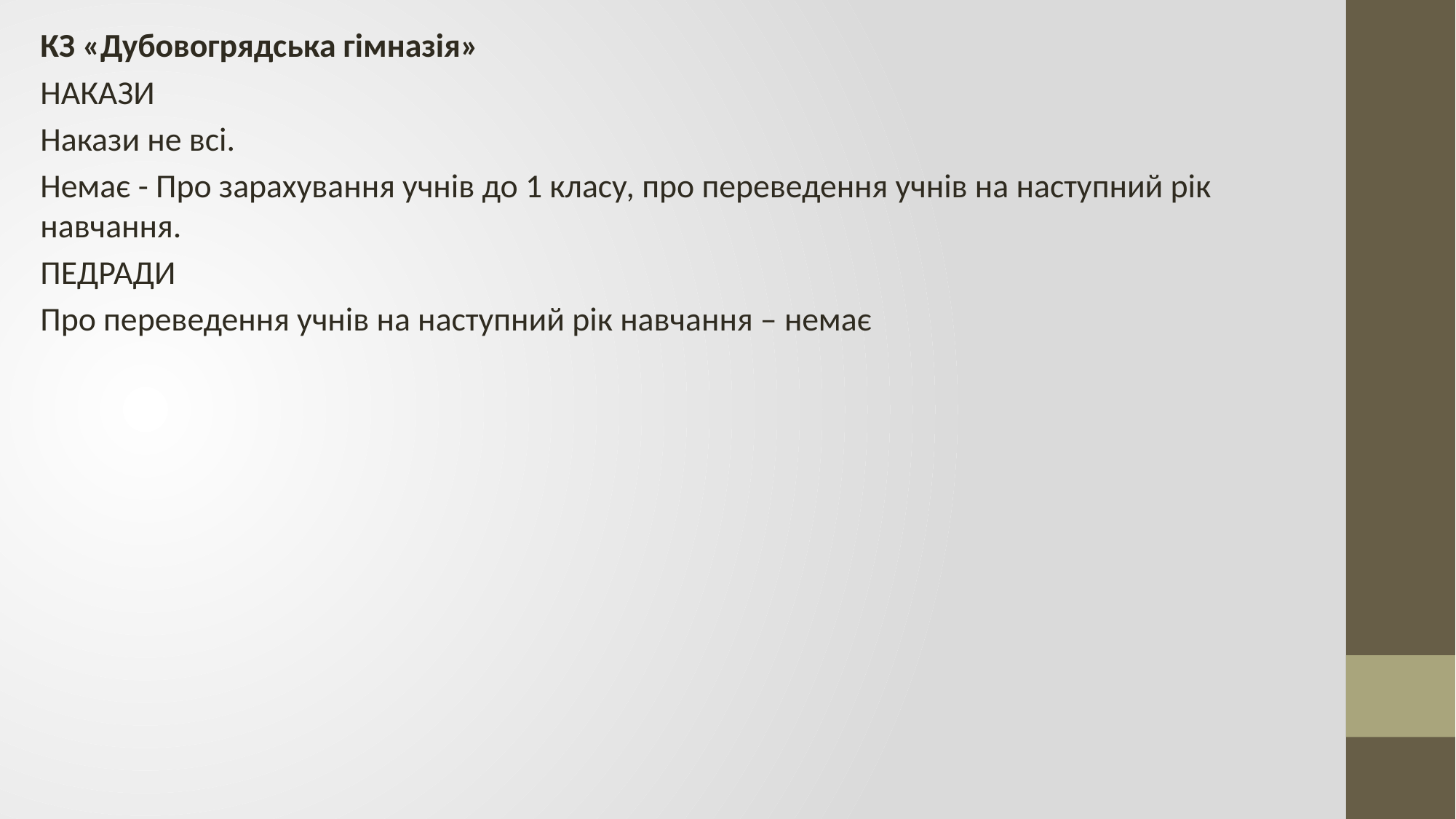

КЗ «Дубовогрядська гімназія»
НАКАЗИ
Накази не всі.
Немає - Про зарахування учнів до 1 класу, про переведення учнів на наступний рік навчання.
ПЕДРАДИ
Про переведення учнів на наступний рік навчання – немає